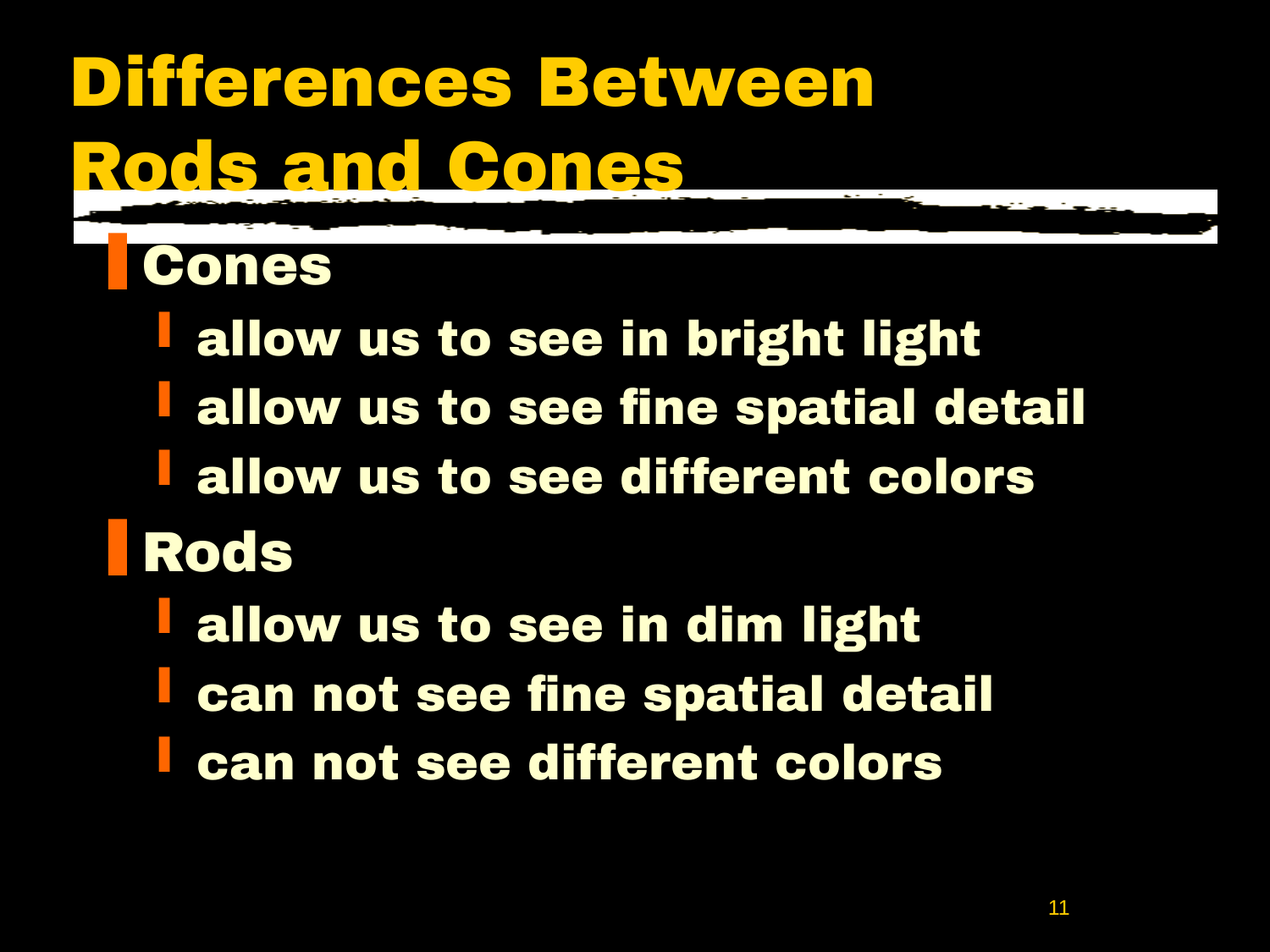

# Differences Between Rods and Cones
Cones
allow us to see in bright light
allow us to see fine spatial detail
allow us to see different colors
Rods
allow us to see in dim light
can not see fine spatial detail
can not see different colors